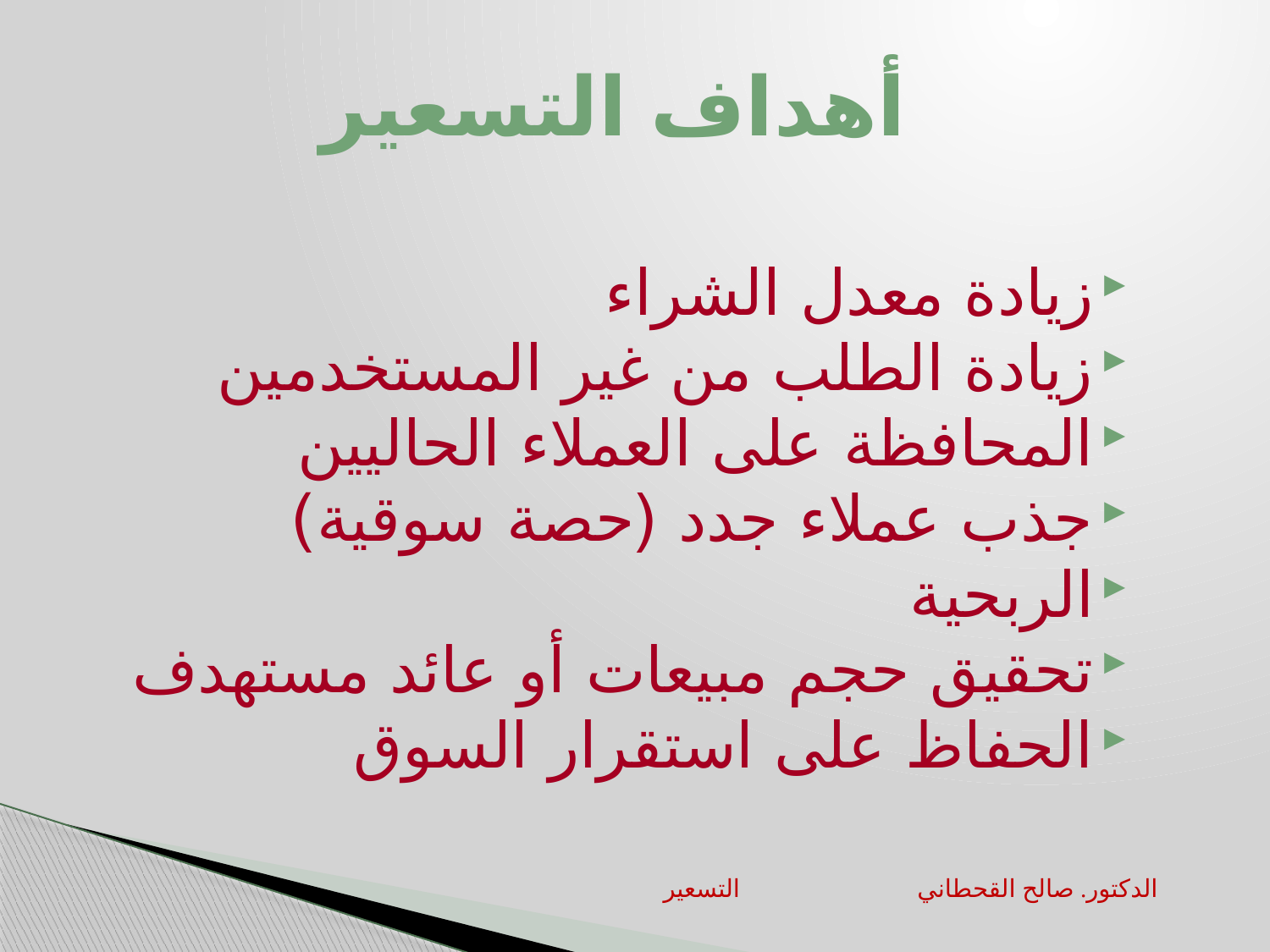

# أهداف التسعير
زيادة معدل الشراء
زيادة الطلب من غير المستخدمين
المحافظة على العملاء الحاليين
جذب عملاء جدد (حصة سوقية)
الربحية
تحقيق حجم مبيعات أو عائد مستهدف
الحفاظ على استقرار السوق

التسعير		الدكتور. صالح القحطاني